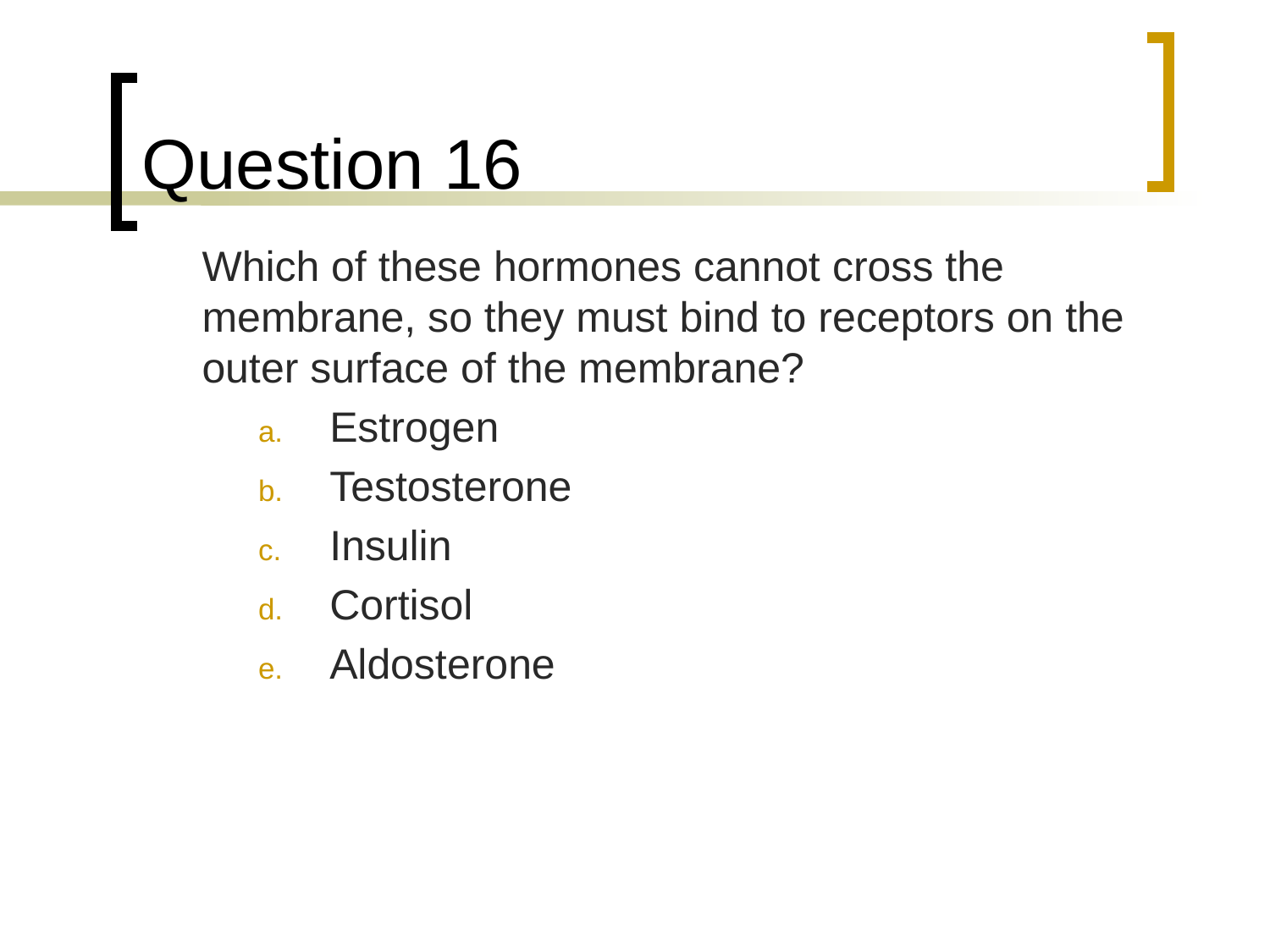

# Question 16
	Which of these hormones cannot cross the membrane, so they must bind to receptors on the outer surface of the membrane?
Estrogen
Testosterone
Insulin
Cortisol
Aldosterone